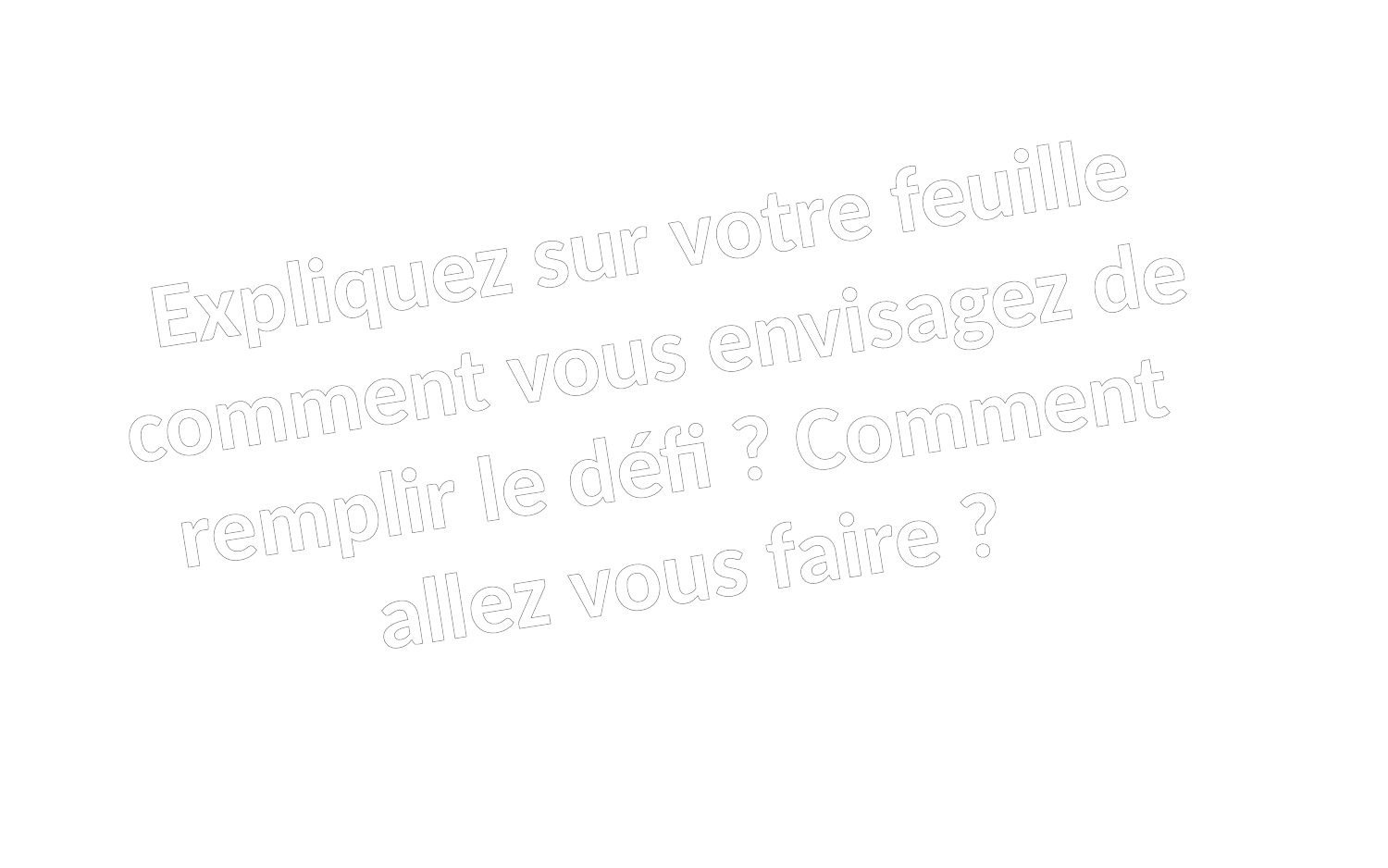

Expliquez sur votre feuille comment vous envisagez de remplir le défi ? Comment allez vous faire ?